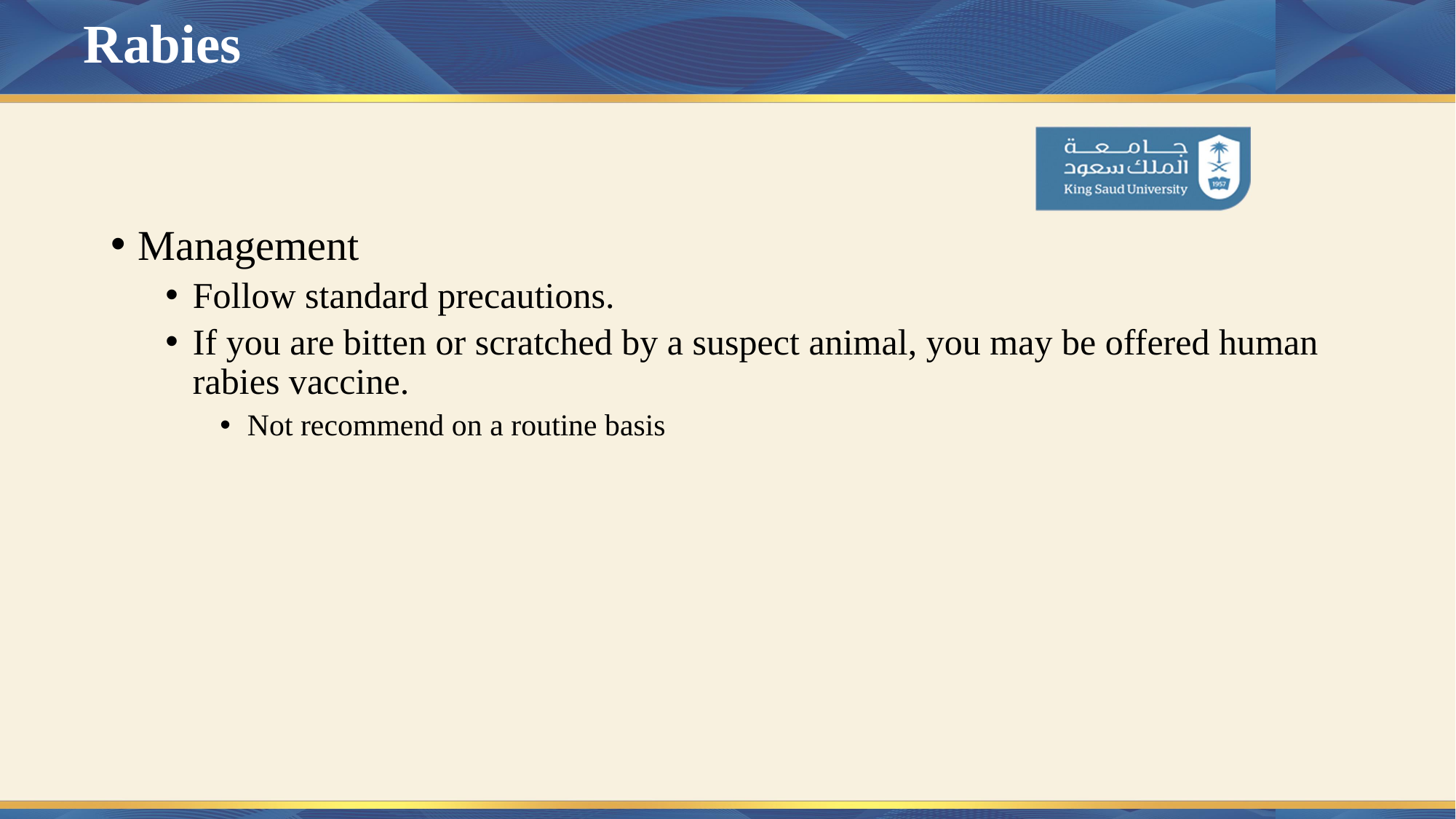

# Rabies
Management
Follow standard precautions.
If you are bitten or scratched by a suspect animal, you may be offered human rabies vaccine.
Not recommend on a routine basis